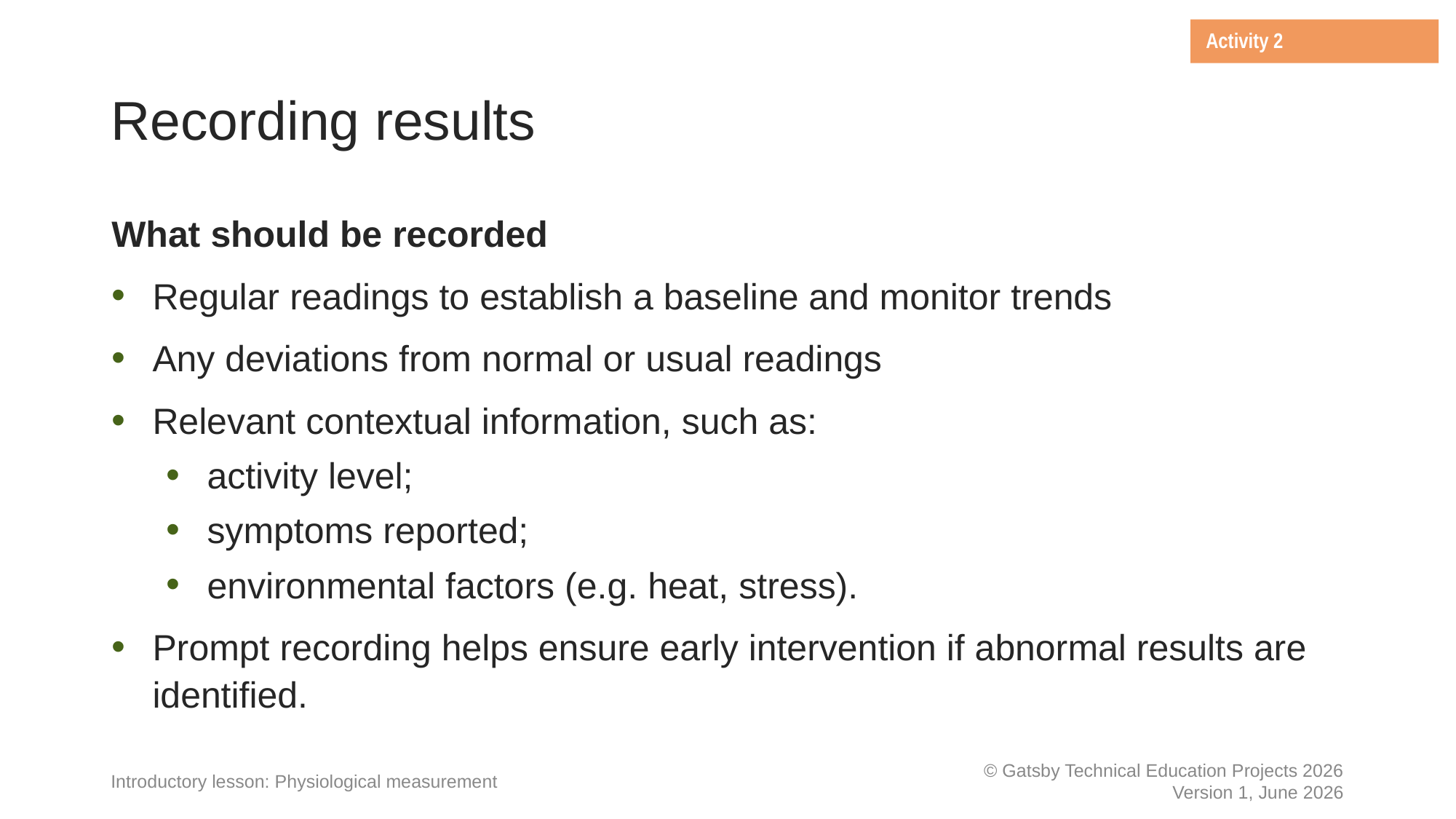

Activity 2
Recording results
What should be recorded
Regular readings to establish a baseline and monitor trends
Any deviations from normal or usual readings
Relevant contextual information, such as:
activity level;
symptoms reported;
environmental factors (e.g. heat, stress).
Prompt recording helps ensure early intervention if abnormal results are identified.